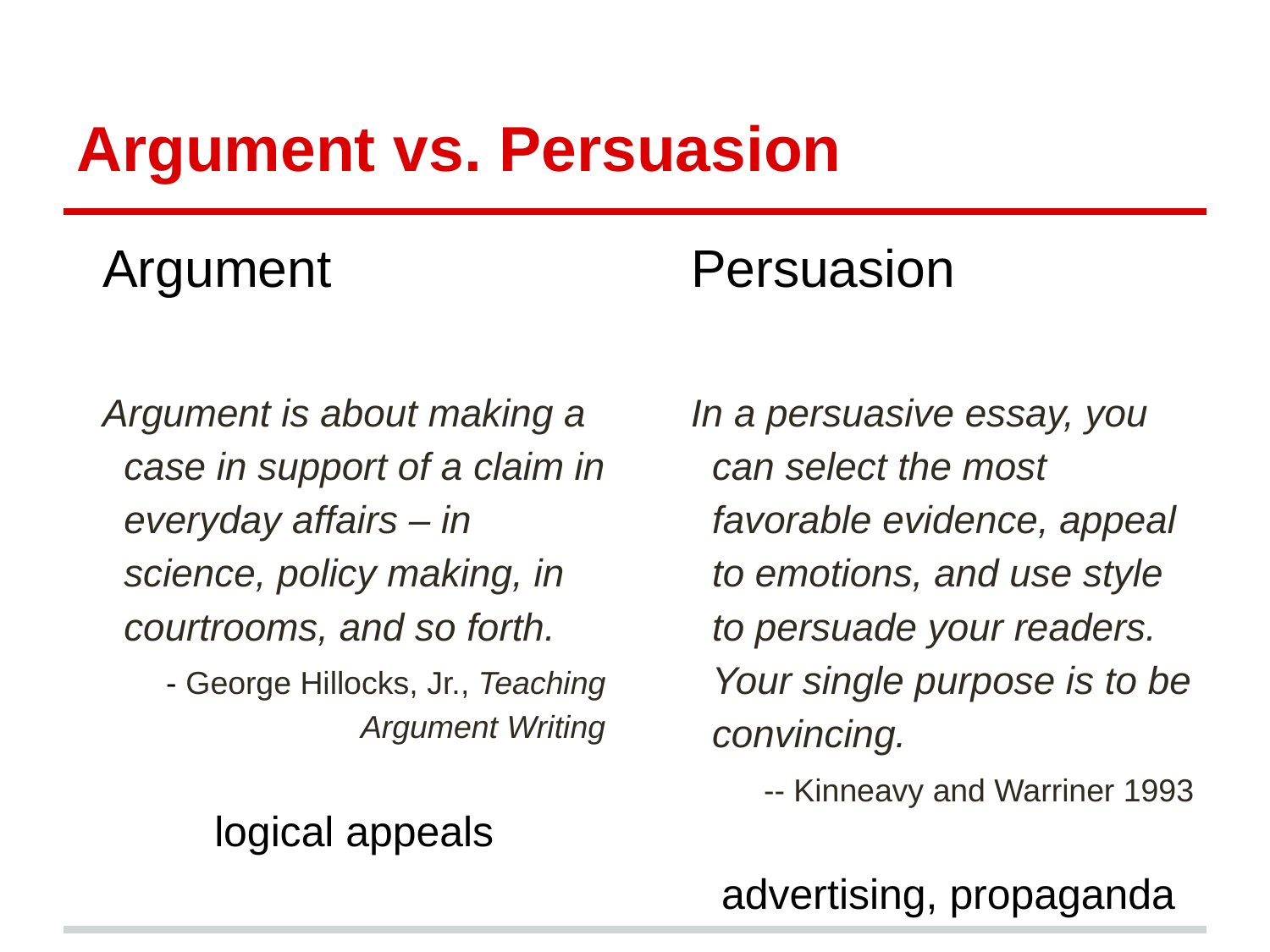

# Argument vs. Persuasion
Argument

Argument is about making a case in support of a claim in everyday affairs – in science, policy making, in courtrooms, and so forth.
- George Hillocks, Jr., Teaching Argument Writing

logical appeals

Persuasion

In a persuasive essay, you can select the most favorable evidence, appeal to emotions, and use style to persuade your readers. Your single purpose is to be convincing.
-- Kinneavy and Warriner 1993

 advertising, propaganda